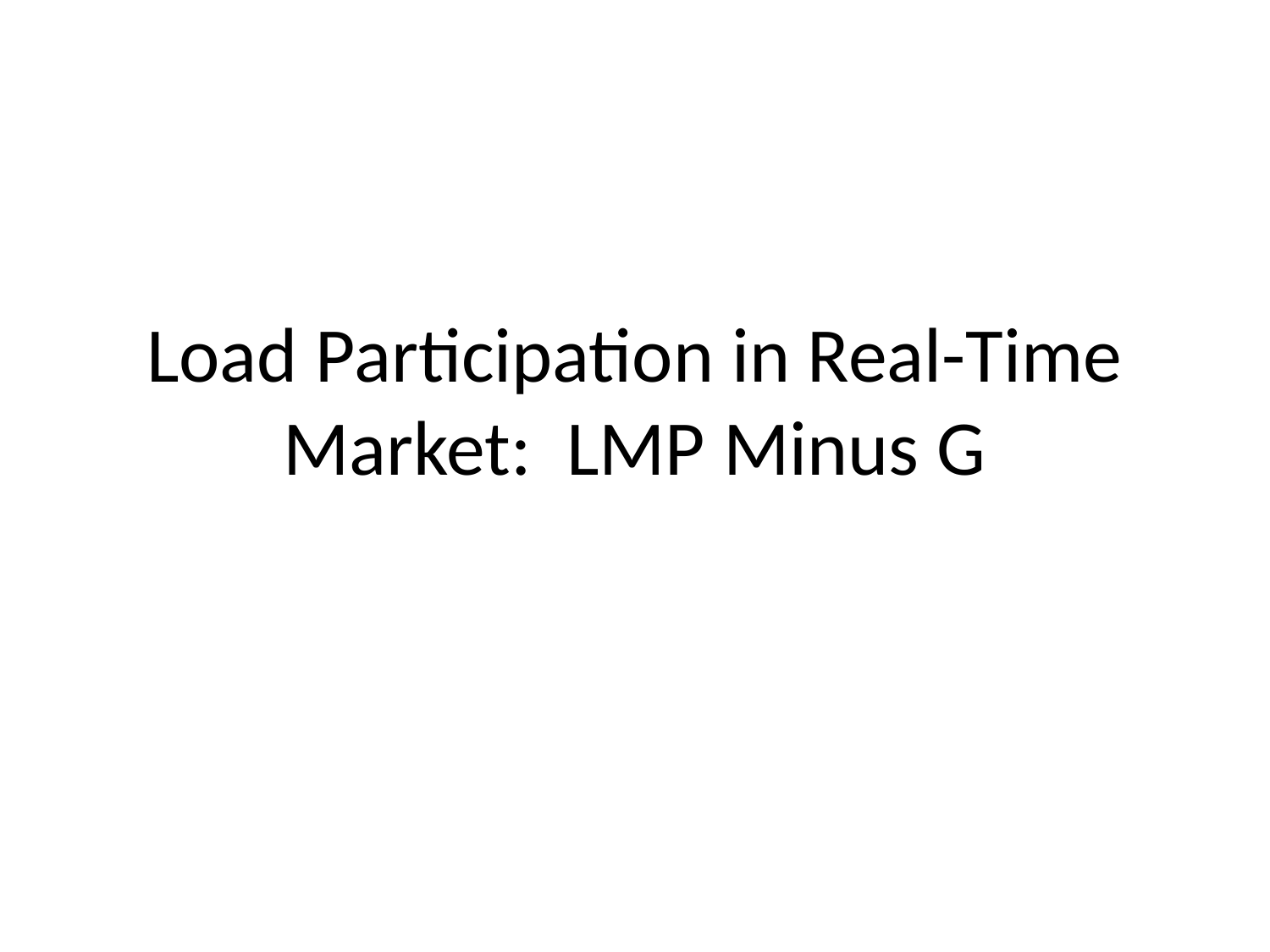

# Load Participation in Real-Time Market:  LMP Minus G